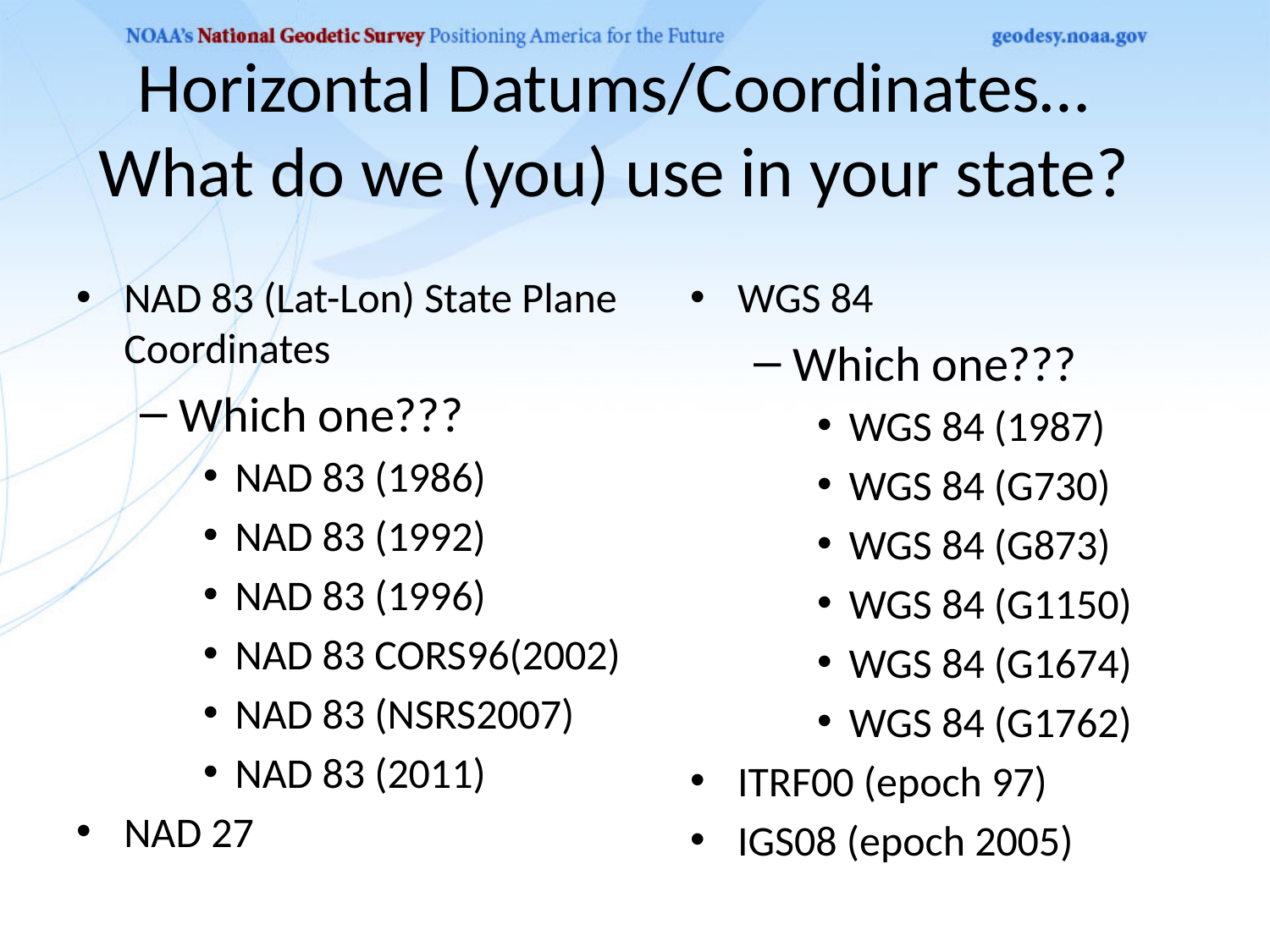

# Horizontal Datums/Coordinates… What do we (you) use in your state?
NAD 83 (Lat-Lon) State Plane Coordinates
Which one???
NAD 83 (1986)
NAD 83 (1992)
NAD 83 (1996)
NAD 83 CORS96(2002)
NAD 83 (NSRS2007)
NAD 83 (2011)
NAD 27
WGS 84
Which one???
WGS 84 (1987)
WGS 84 (G730)
WGS 84 (G873)
WGS 84 (G1150)
WGS 84 (G1674)
WGS 84 (G1762)
ITRF00 (epoch 97)
IGS08 (epoch 2005)